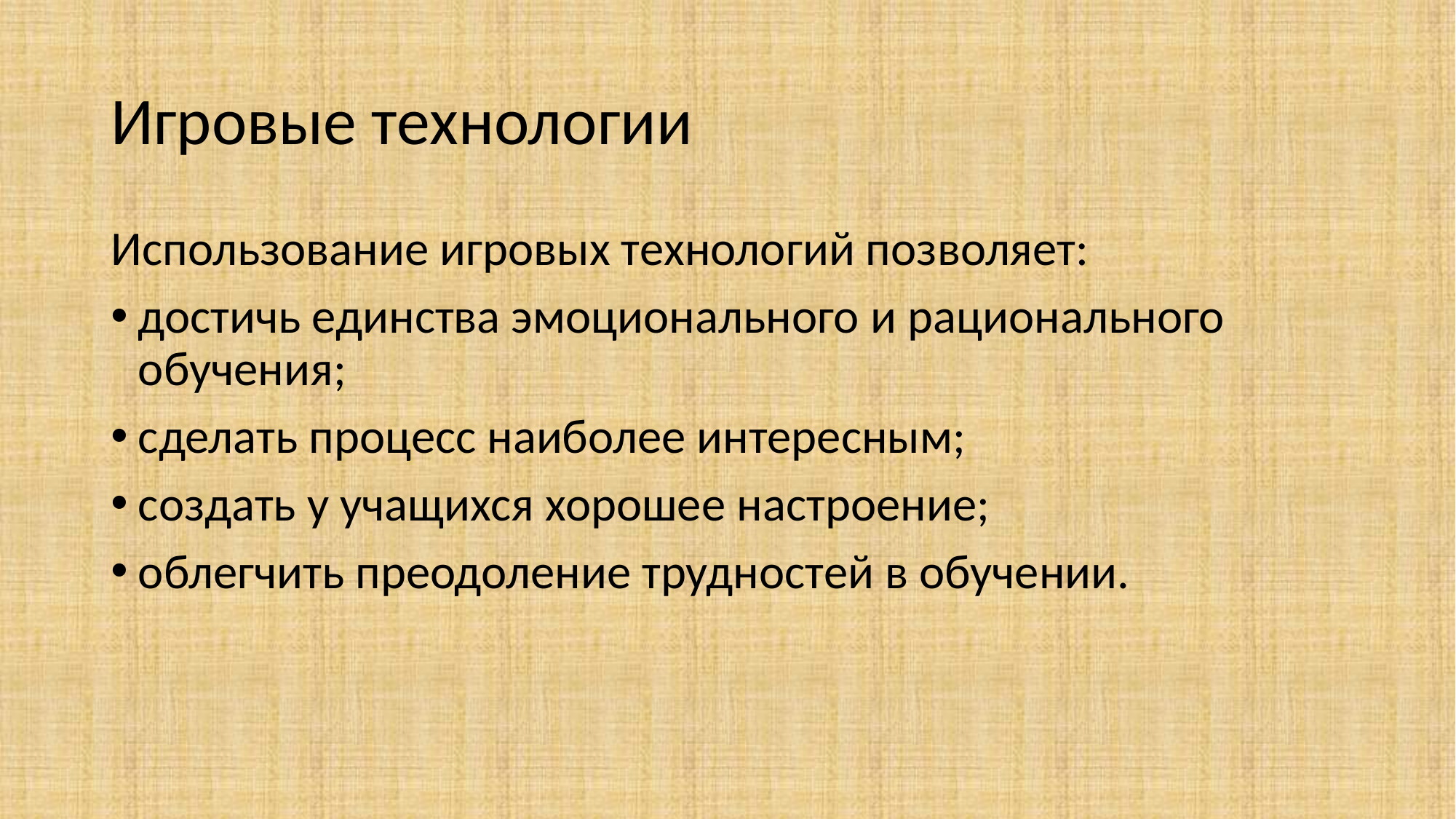

# Игровые технологии
Использование игровых технологий позволяет:
достичь единства эмоционального и рационального обучения;
сделать процесс наиболее интересным;
создать у учащихся хорошее настроение;
облегчить преодоление трудностей в обучении.